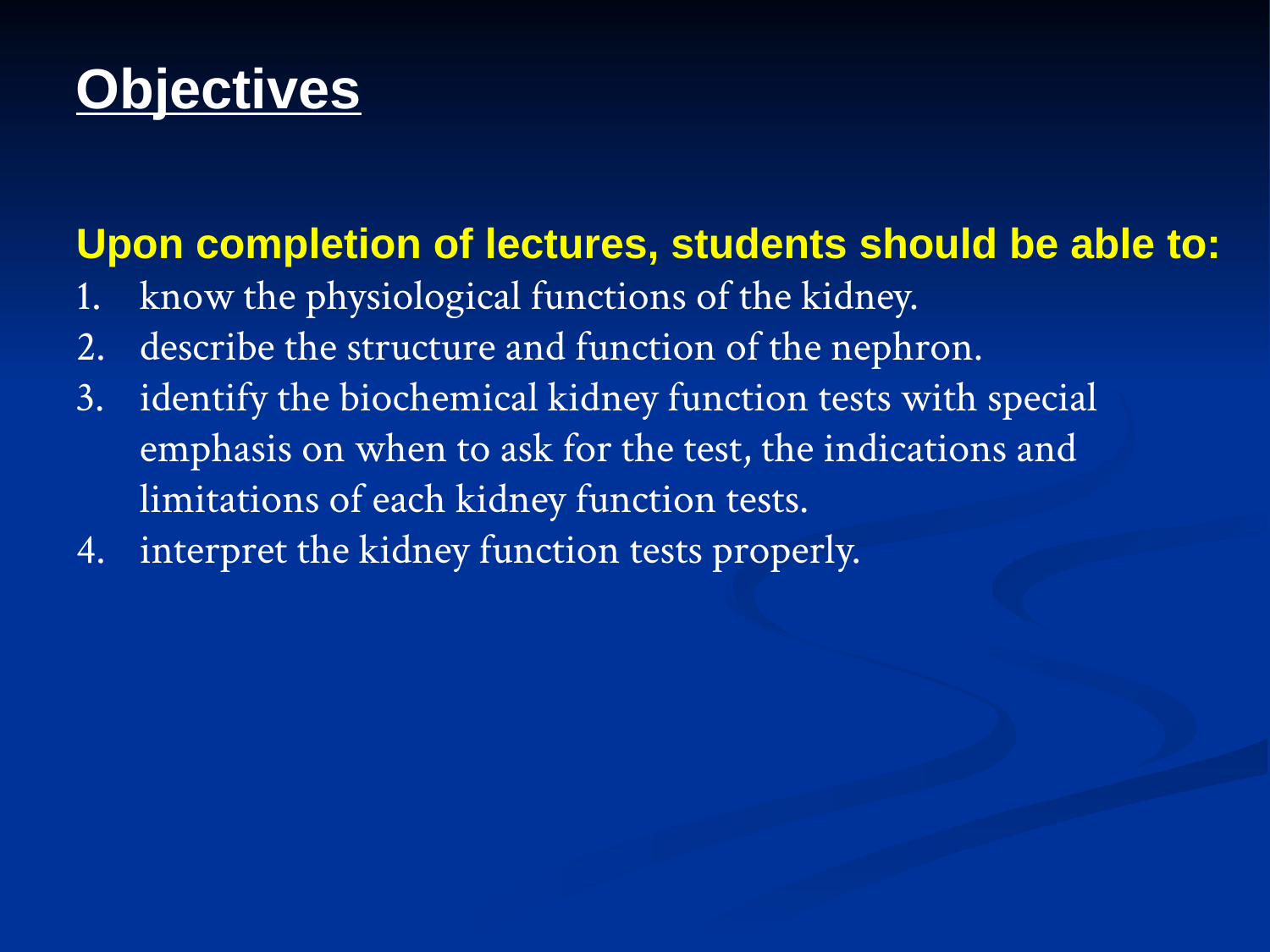

Objectives

Upon completion of lectures, students should be able to:
know the physiological functions of the kidney.
describe the structure and function of the nephron.
identify the biochemical kidney function tests with special emphasis on when to ask for the test, the indications and limitations of each kidney function tests.
interpret the kidney function tests properly.